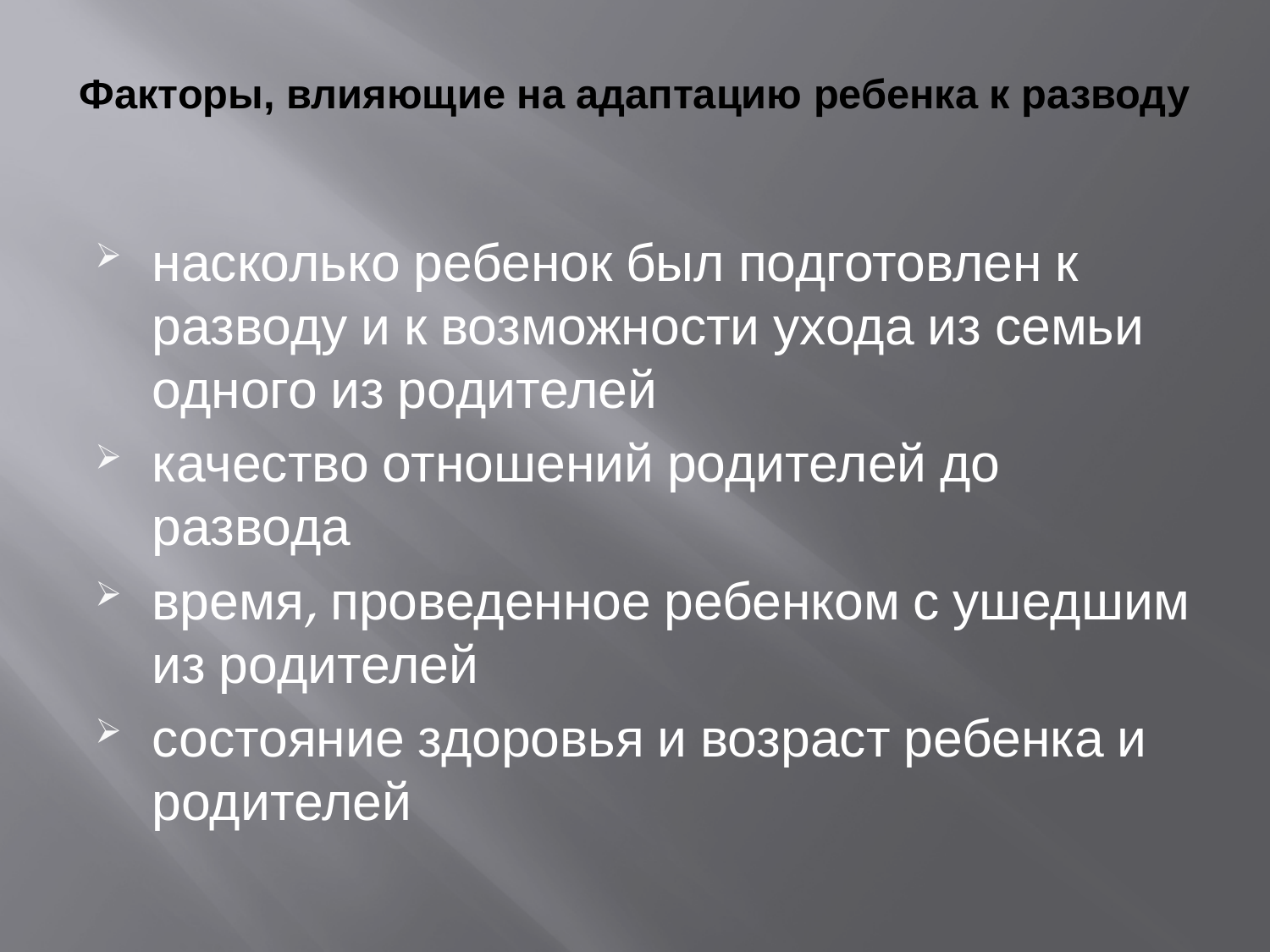

# Факторы, влияющие на адаптацию ребенка к разводу
насколько ребенок был подготовлен к разводу и к возможности ухода из семьи одного из родителей
качество отношений родителей до развода
время, проведенное ребенком с ушедшим из родителей
состояние здоровья и возраст ребенка и родителей